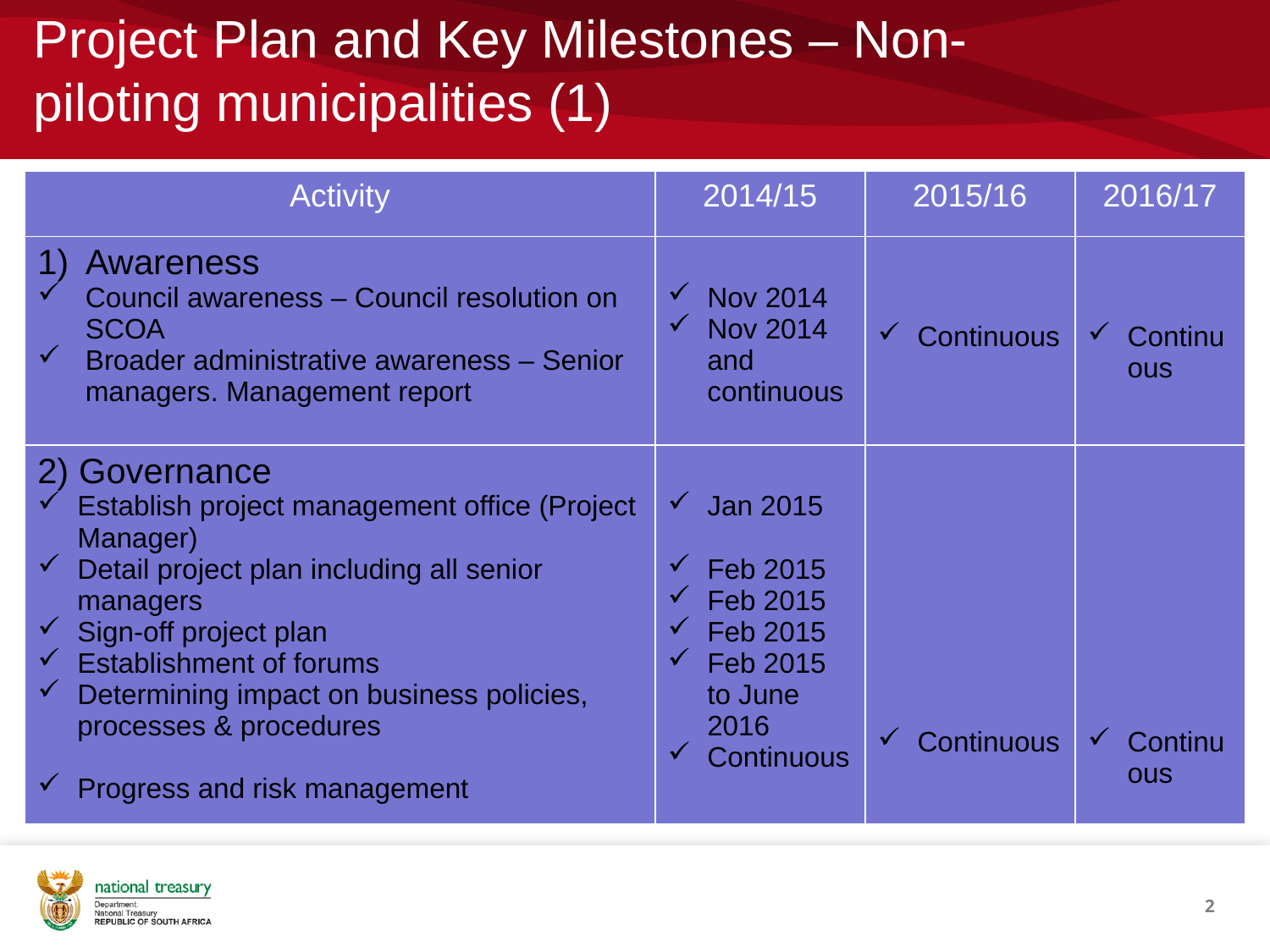

# Project Plan and Key Milestones – Non-piloting municipalities (1)
| Activity | 2014/15 | 2015/16 | 2016/17 |
| --- | --- | --- | --- |
| Awareness Council awareness – Council resolution on SCOA Broader administrative awareness – Senior managers. Management report | Nov 2014 Nov 2014 and continuous | Continuous | Continuous |
| 2) Governance Establish project management office (Project Manager) Detail project plan including all senior managers Sign-off project plan Establishment of forums Determining impact on business policies, processes & procedures Progress and risk management | Jan 2015 Feb 2015 Feb 2015 Feb 2015 Feb 2015 to June 2016 Continuous | Continuous | Continuous |
2